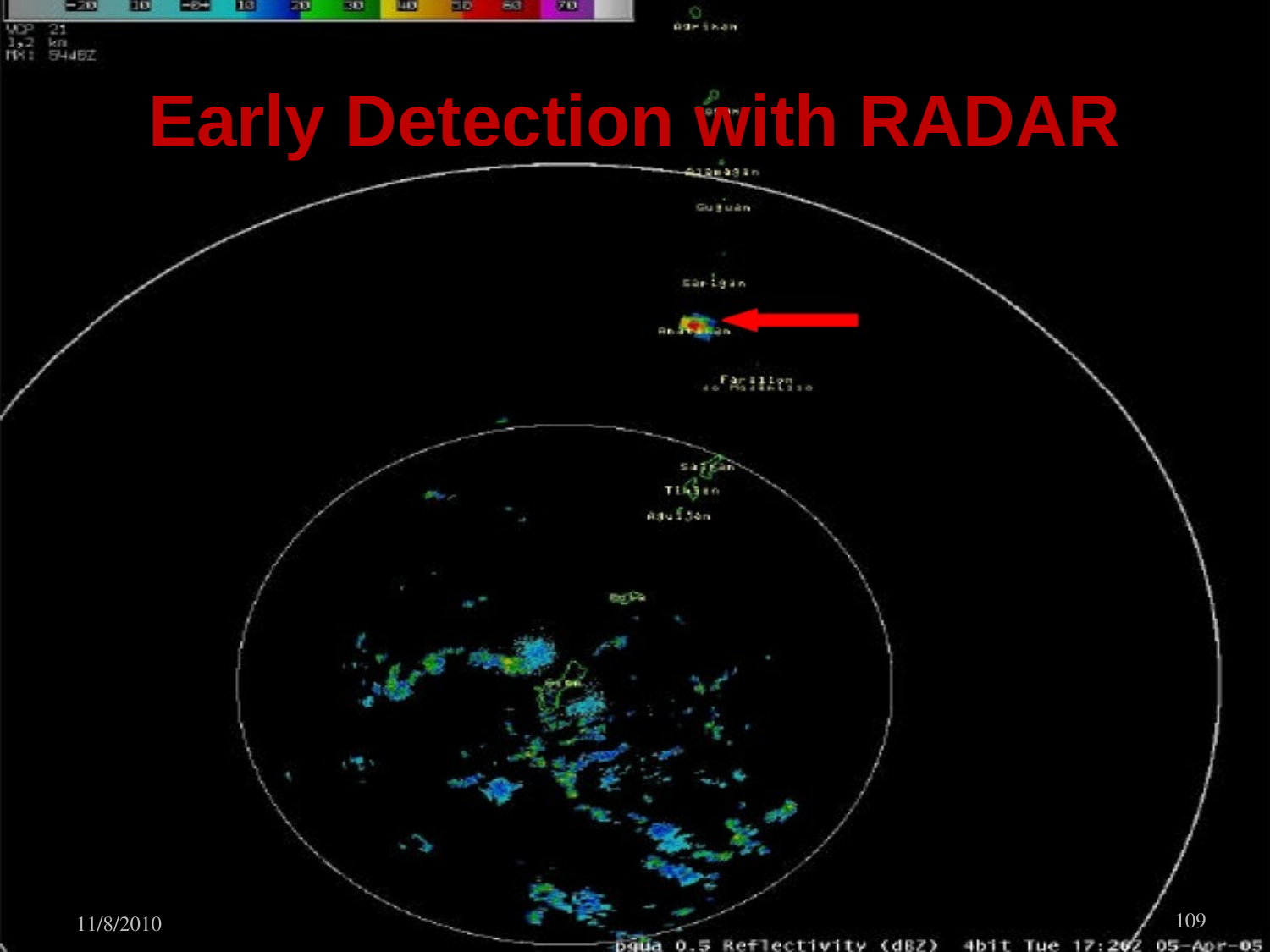

# Early Detection with RADAR
11/8/2010
109